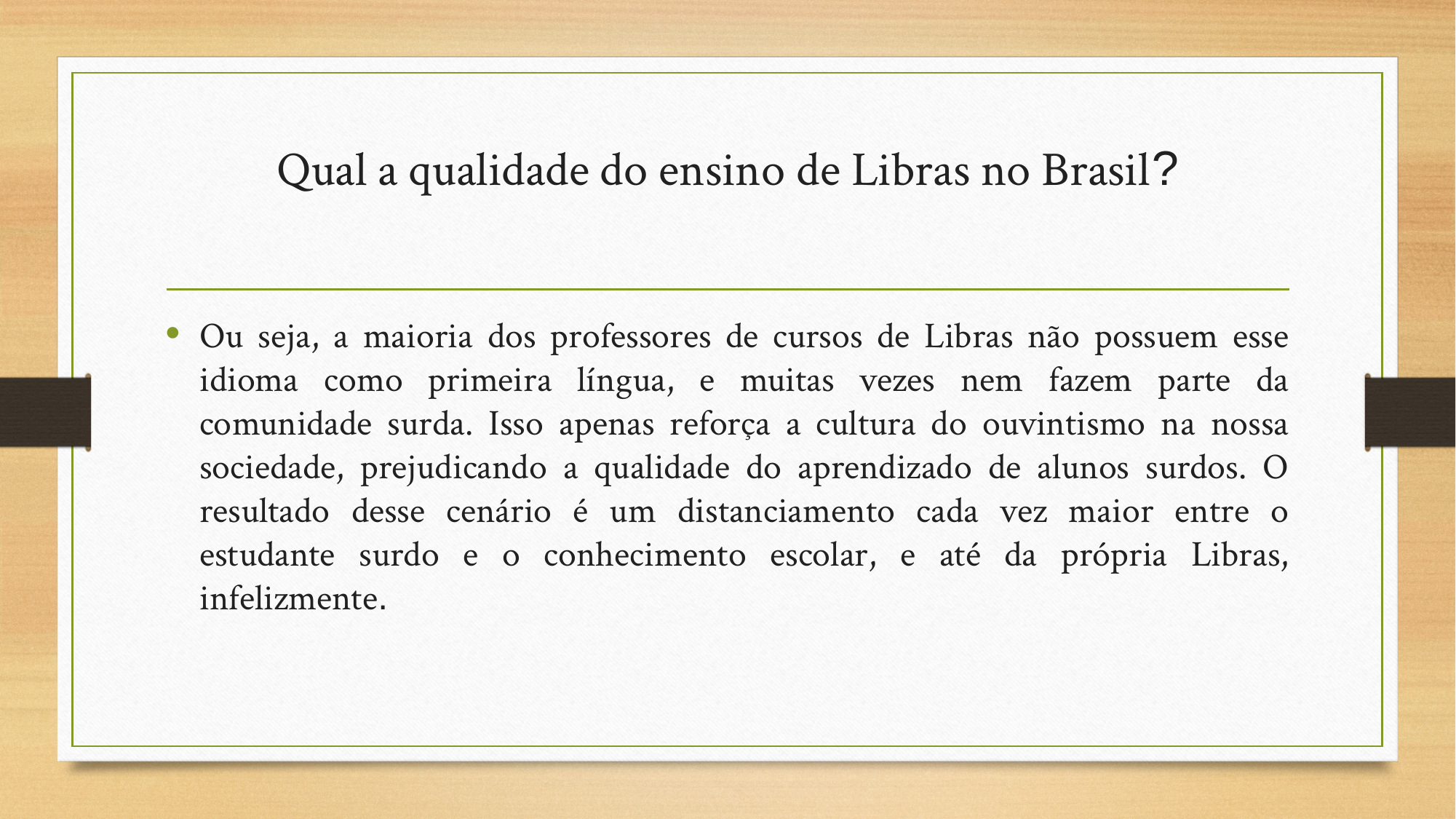

# Qual a qualidade do ensino de Libras no Brasil?
Ou seja, a maioria dos professores de cursos de Libras não possuem esse idioma como primeira língua, e muitas vezes nem fazem parte da comunidade surda. Isso apenas reforça a cultura do ouvintismo na nossa sociedade, prejudicando a qualidade do aprendizado de alunos surdos. O resultado desse cenário é um distanciamento cada vez maior entre o estudante surdo e o conhecimento escolar, e até da própria Libras, infelizmente.